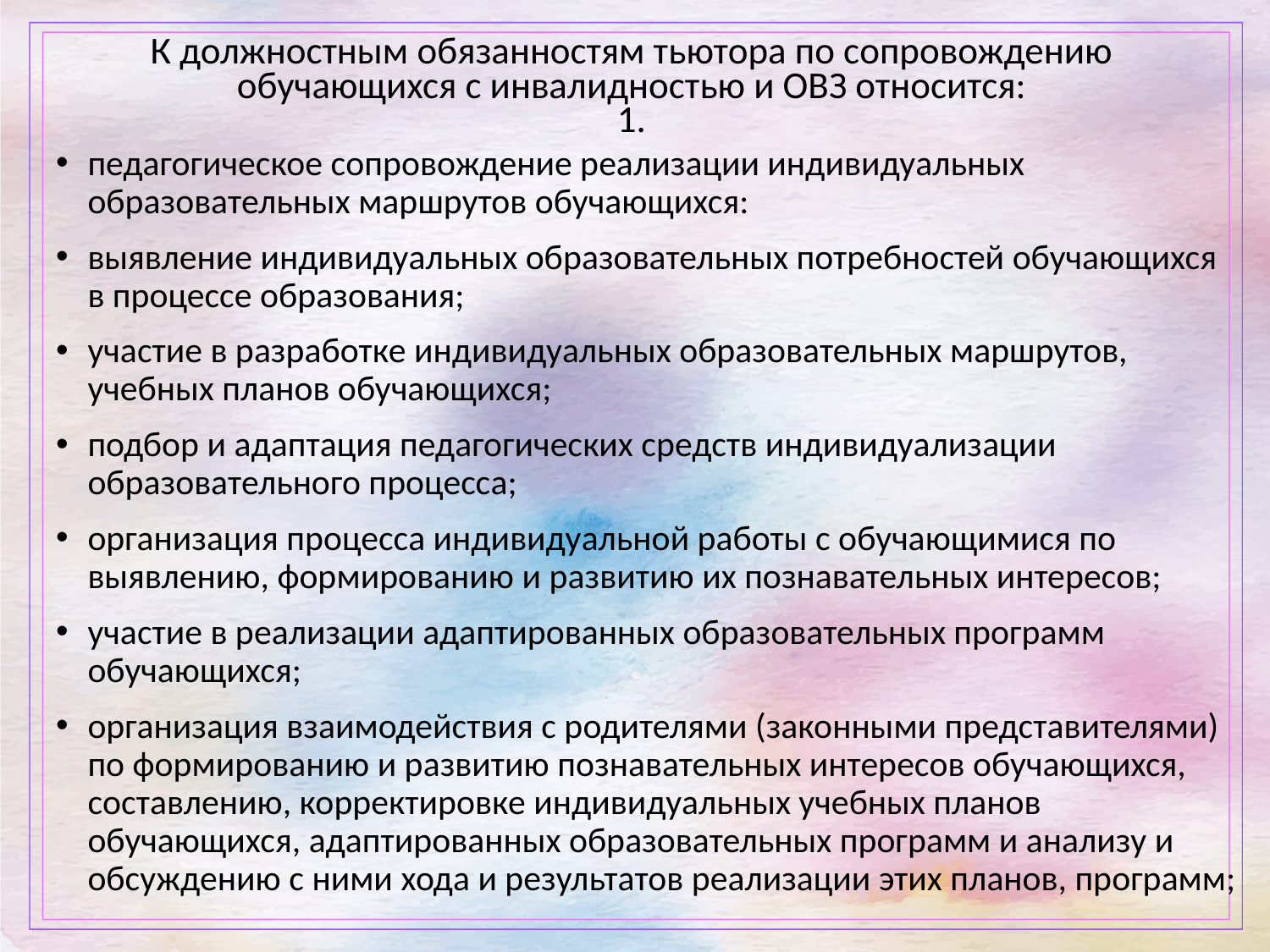

# К должностным обязанностям тьютора по сопровождению обучающихся с инвалидностью и ОВЗ относится: 1.
педагогическое сопровождение реализации индивидуальных образовательных маршрутов обучающихся:
выявление индивидуальных образовательных потребностей обучающихся в процессе образования;
участие в разработке индивидуальных образовательных маршрутов, учебных планов обучающихся;
подбор и адаптация педагогических средств индивидуализации образовательного процесса;
организация процесса индивидуальной работы с обучающимися по выявлению, формированию и развитию их познавательных интересов;
участие в реализации адаптированных образовательных программ обучающихся;
организация взаимодействия с родителями (законными представителями) по формированию и развитию познавательных интересов обучающихся, составлению, корректировке индивидуальных учебных планов обучающихся, адаптированных образовательных программ и анализу и обсуждению с ними хода и результатов реализации этих планов, программ;